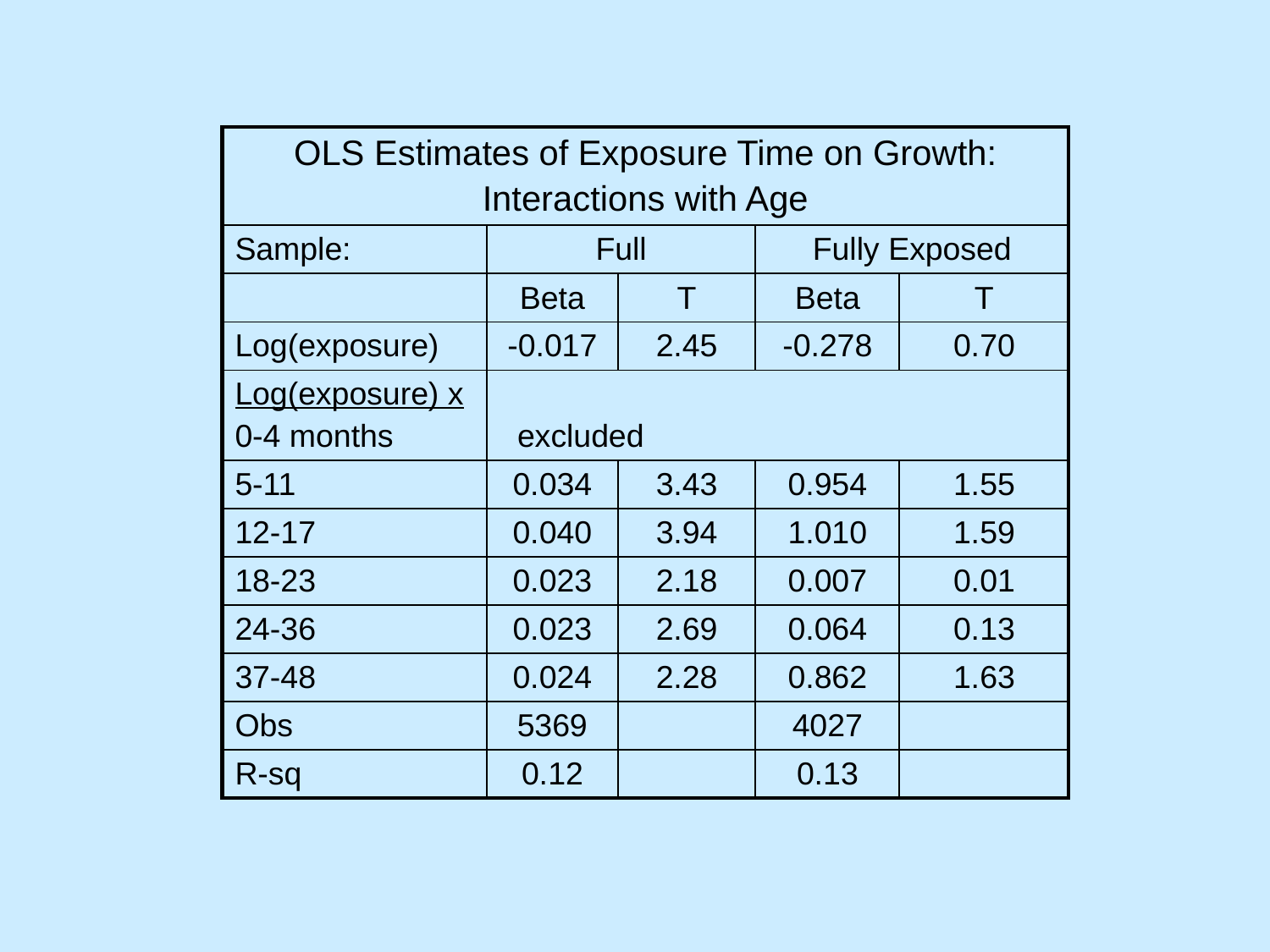

| OLS Estimates of Exposure Time on Growth: Interactions with Age |  |  |  |  |
| --- | --- | --- | --- | --- |
| Sample: | Full |  | Fully Exposed |  |
|  | Beta | T | Beta | T |
| Log(exposure) | -0.017 | 2.45 | -0.278 | 0.70 |
| Log(exposure) x 0-4 months | excluded |  |  |  |
| 5-11 | 0.034 | 3.43 | 0.954 | 1.55 |
| 12-17 | 0.040 | 3.94 | 1.010 | 1.59 |
| 18-23 | 0.023 | 2.18 | 0.007 | 0.01 |
| 24-36 | 0.023 | 2.69 | 0.064 | 0.13 |
| 37-48 | 0.024 | 2.28 | 0.862 | 1.63 |
| Obs | 5369 |  | 4027 |  |
| R-sq | 0.12 |  | 0.13 |  |